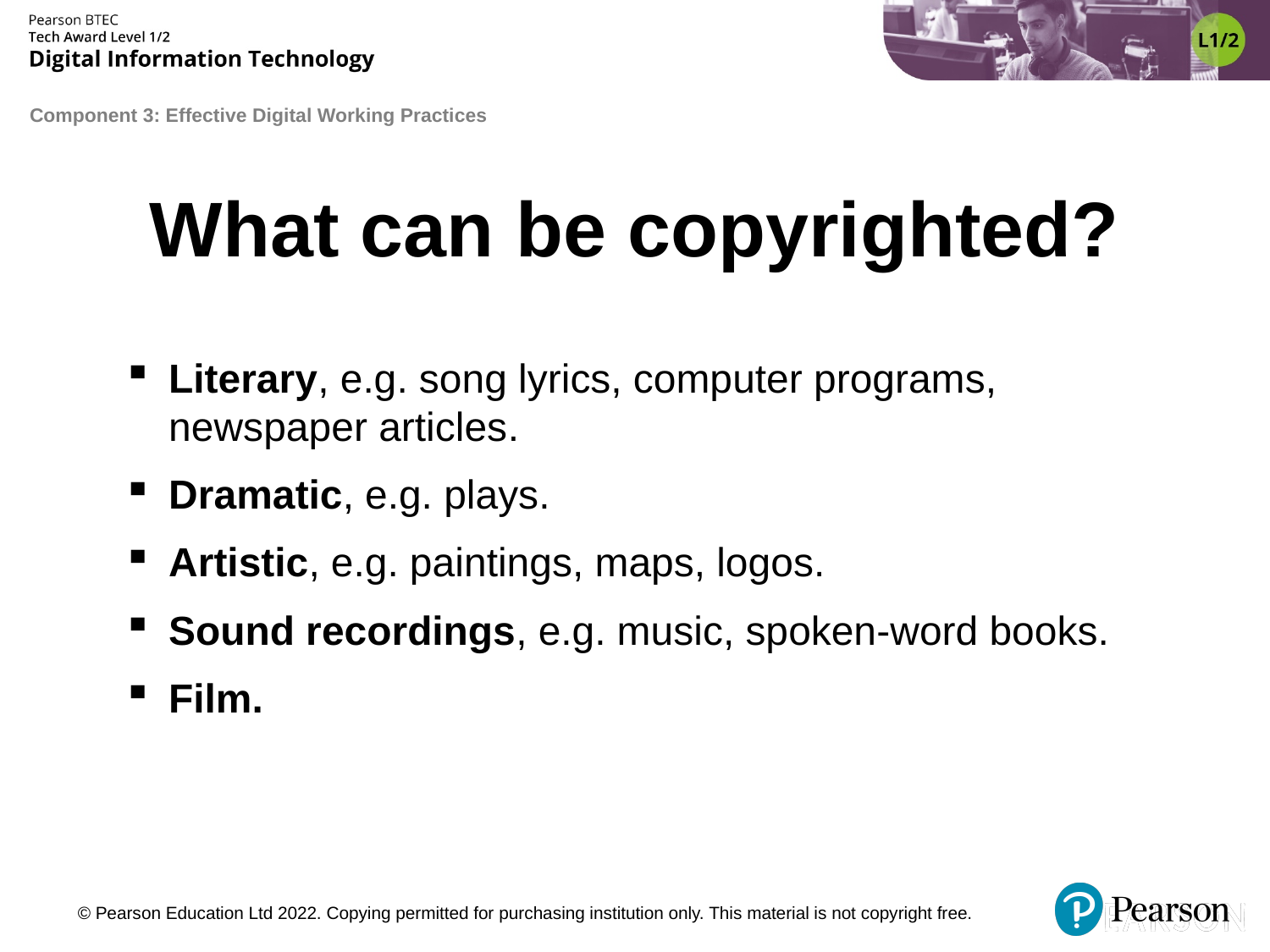

# What can be copyrighted?
Literary, e.g. song lyrics, computer programs, newspaper articles.
Dramatic, e.g. plays.
Artistic, e.g. paintings, maps, logos.
Sound recordings, e.g. music, spoken-word books.
Film.
© Pearson Education Ltd 2022. Copying permitted for purchasing institution only. This material is not copyright free.